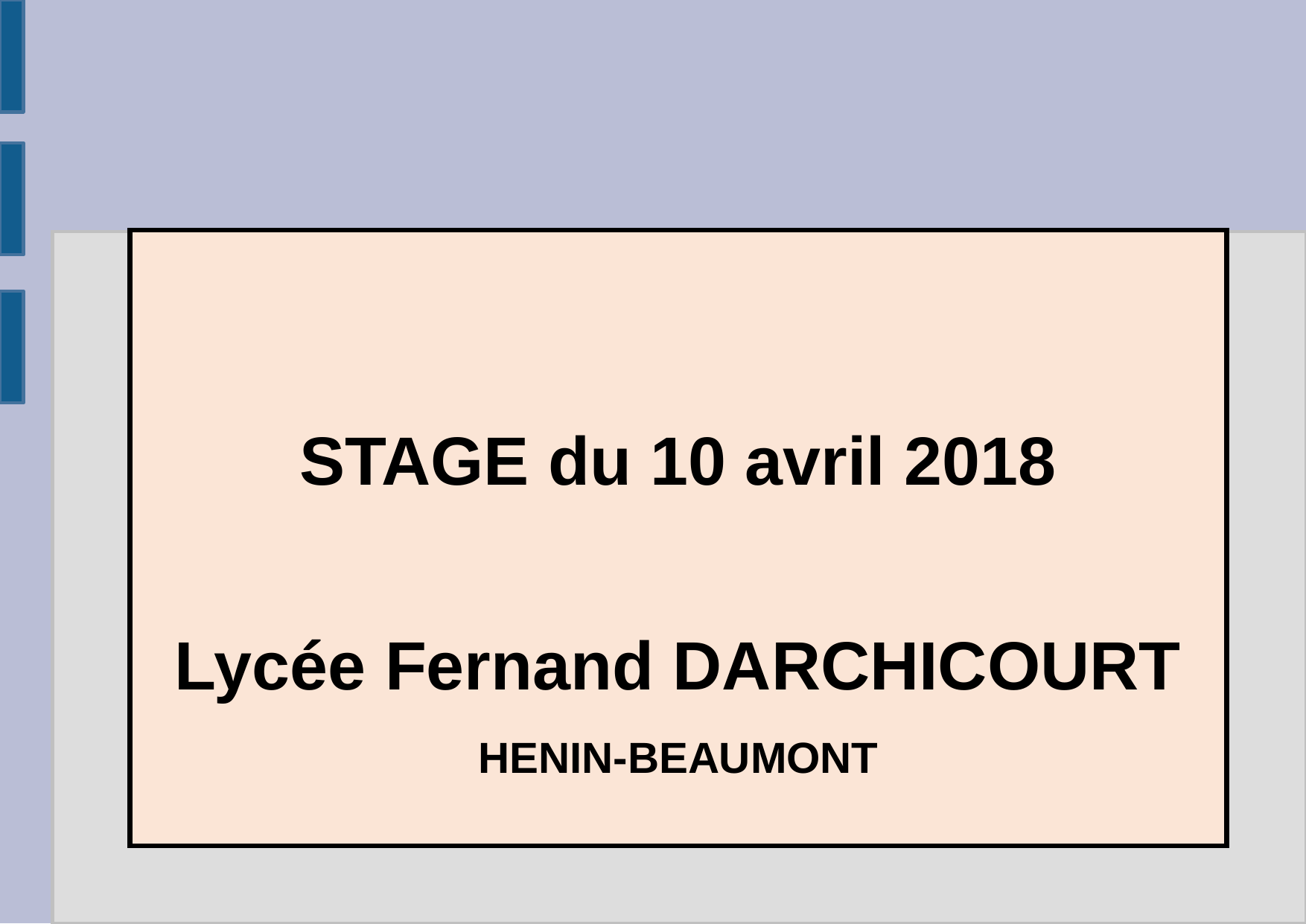

STAGE du 10 avril 2018
Lycée Fernand DARCHICOURT
HENIN-BEAUMONT